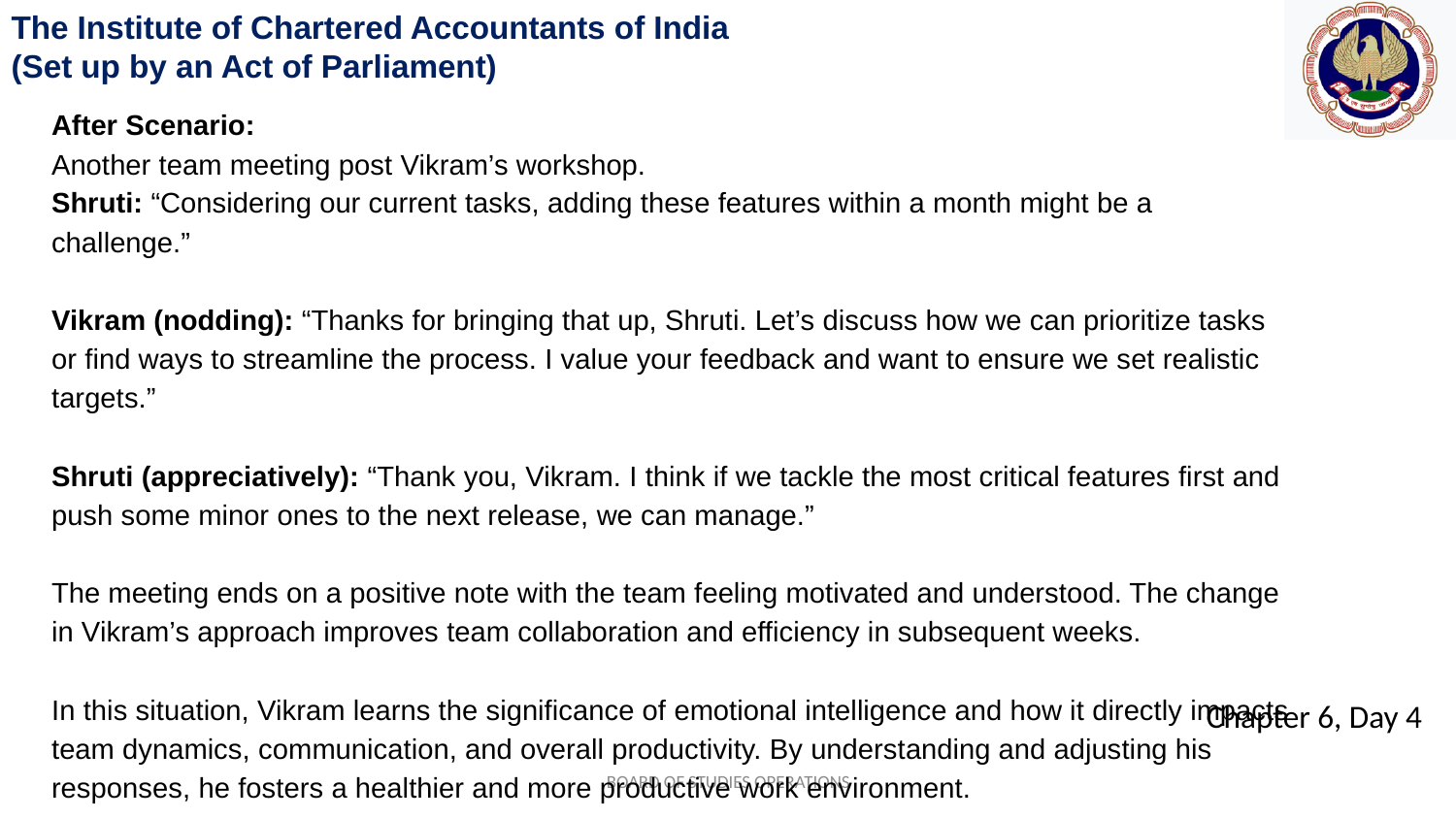

After Scenario:
Another team meeting post Vikram’s workshop.
Shruti: “Considering our current tasks, adding these features within a month might be a challenge.”

Vikram (nodding): “Thanks for bringing that up, Shruti. Let’s discuss how we can prioritize tasks or find ways to streamline the process. I value your feedback and want to ensure we set realistic targets.”

Shruti (appreciatively): “Thank you, Vikram. I think if we tackle the most critical features first and push some minor ones to the next release, we can manage.”

The meeting ends on a positive note with the team feeling motivated and understood. The change in Vikram’s approach improves team collaboration and efficiency in subsequent weeks.

In this situation, Vikram learns the significance of emotional intelligence and how it directly impacts team dynamics, communication, and overall productivity. By understanding and adjusting his responses, he fosters a healthier and more productive work environment.
BOARD OF STUDIES OPERATIONS